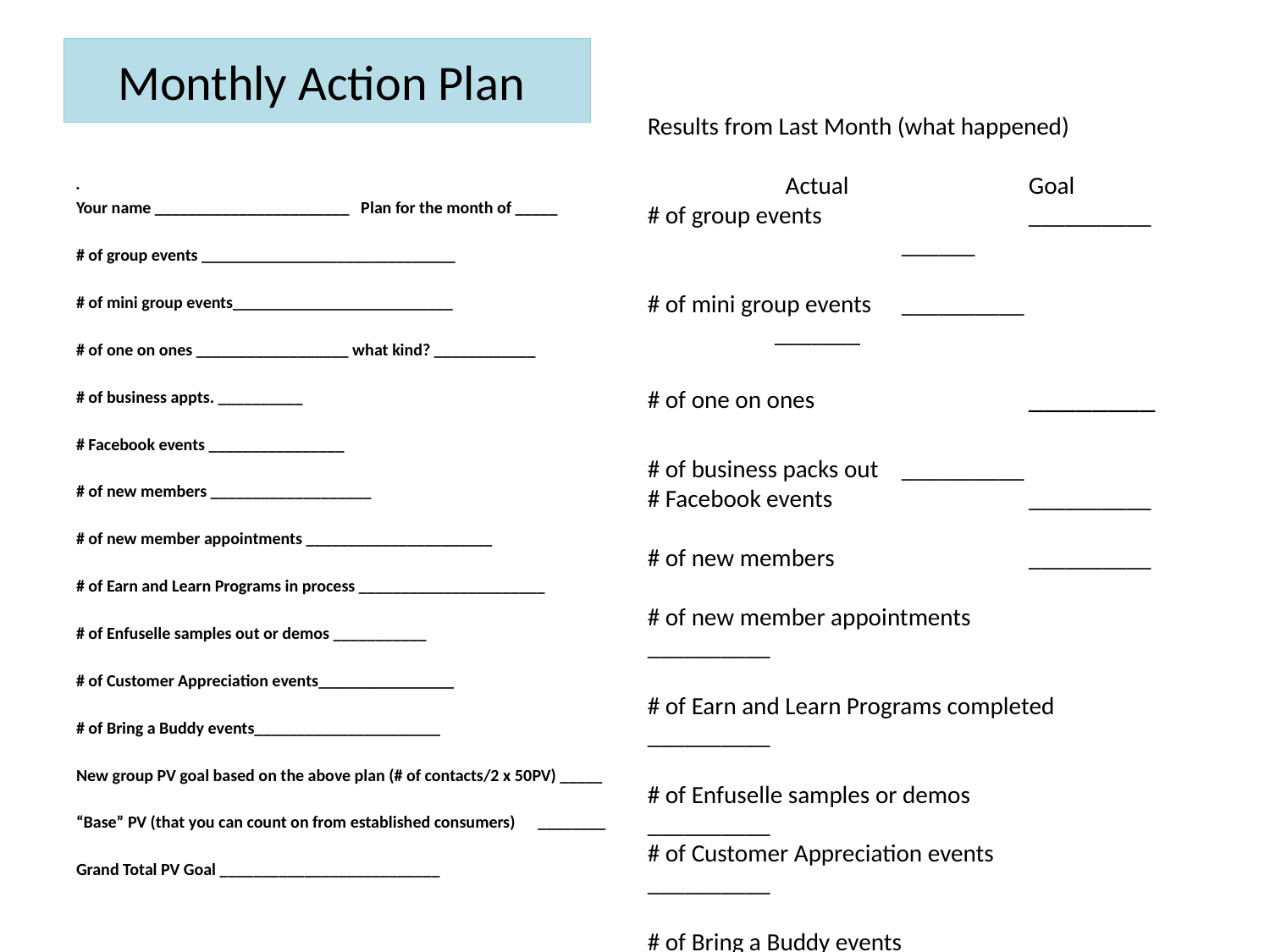

# Monthly Action Plan
Results from Last Month (what happened)
					  Actual		Goal
# of group events		__________ 		______

# of mini group events	__________			_______

# of one on ones		________

# of business packs out	__________
# Facebook events		__________

# of new members		__________

# of new member appointments 		__________

# of Earn and Learn Programs completed	__________

# of Enfuselle samples or demos 		__________
# of Customer Appreciation events		__________

# of Bring a Buddy events			_________

New group PV increase from prior month      ________

Final PV   _______________________
							Becky

Your name _______________________   Plan for the month of _____

# of group events ______________________________

# of mini group events__________________________

# of one on ones __________________ what kind? ____________

# of business appts. __________

# Facebook events ________________

# of new members ___________________

# of new member appointments ______________________

# of Earn and Learn Programs in process ______________________

# of Enfuselle samples out or demos ___________

# of Customer Appreciation events________________

# of Bring a Buddy events______________________

New group PV goal based on the above plan (# of contacts/2 x 50PV) _____

“Base” PV (that you can count on from established consumers)      ________

Grand Total PV Goal __________________________